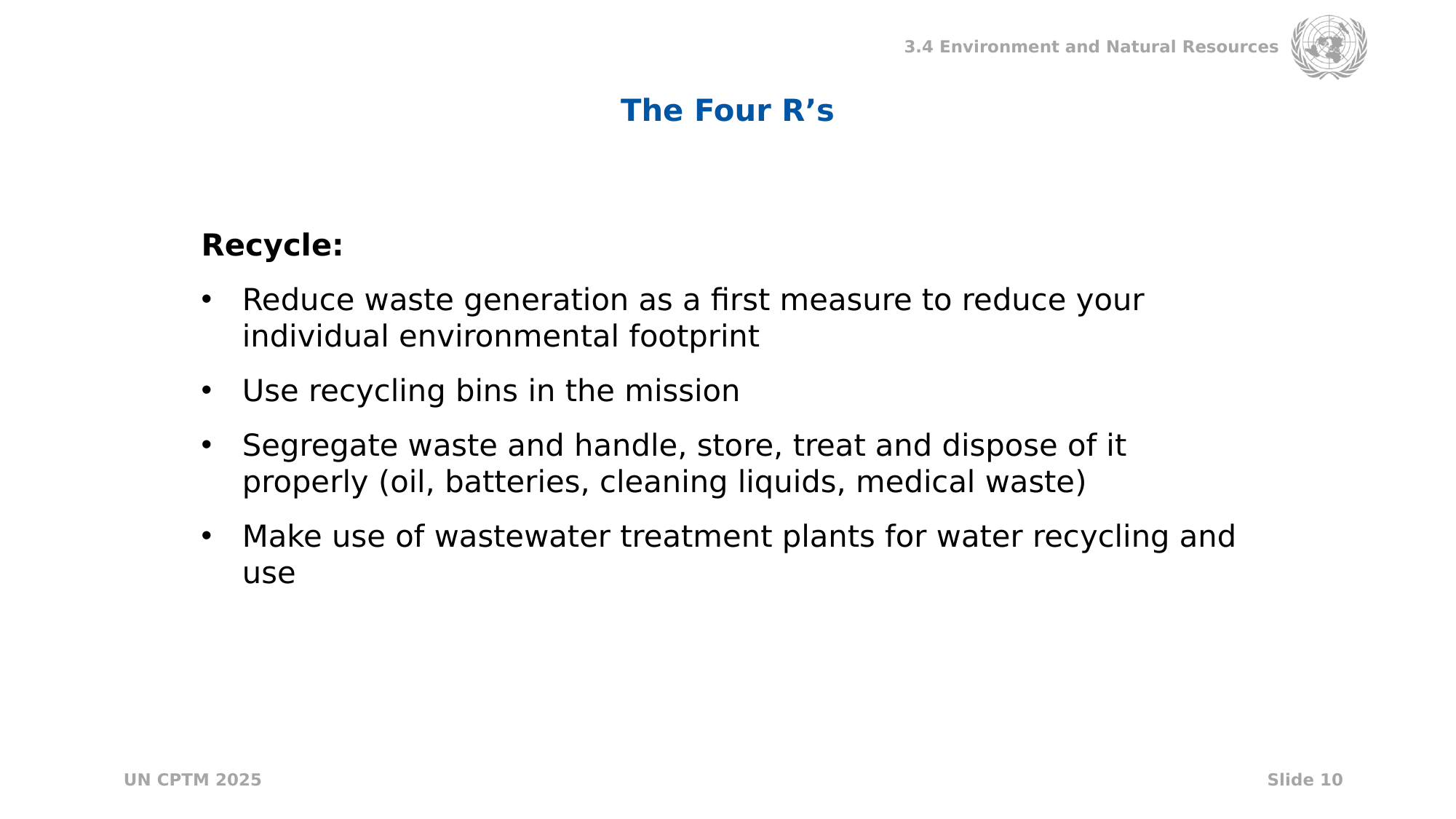

The Four R’s
Recycle:
Reduce waste generation as a first measure to reduce your individual environmental footprint
Use recycling bins in the mission
Segregate waste and handle, store, treat and dispose of it properly (oil, batteries, cleaning liquids, medical waste)
Make use of wastewater treatment plants for water recycling and use